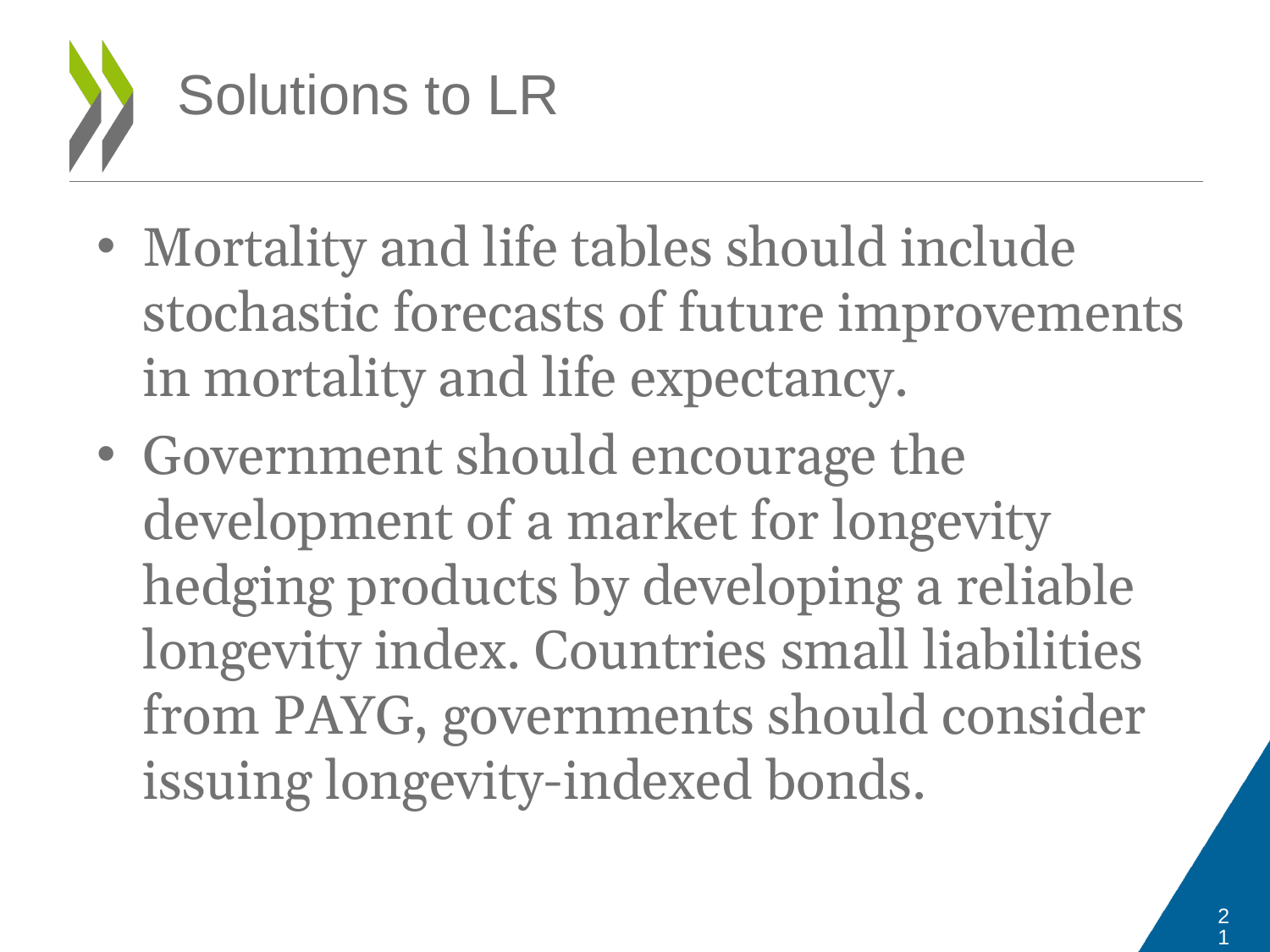

# Solutions to LR
Mortality and life tables should include stochastic forecasts of future improvements in mortality and life expectancy.
Government should encourage the development of a market for longevity hedging products by developing a reliable longevity index. Countries small liabilities from PAYG, governments should consider issuing longevity-indexed bonds.

21